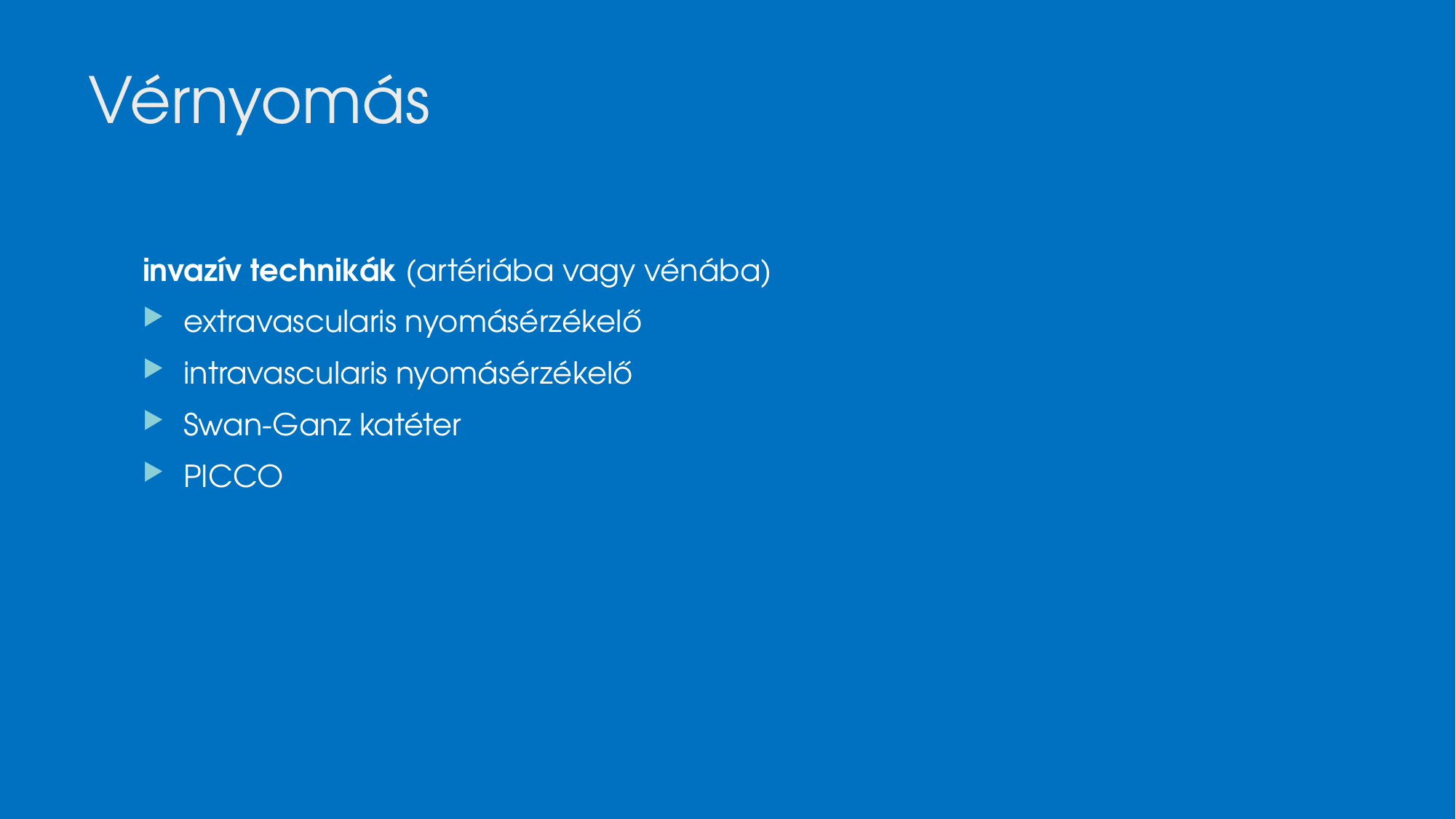

# Vérnyomás
invazív technikák (artériába vagy vénába)
extravascularis nyomásérzékelő
intravascularis nyomásérzékelő
Swan-Ganz katéter
PICCO